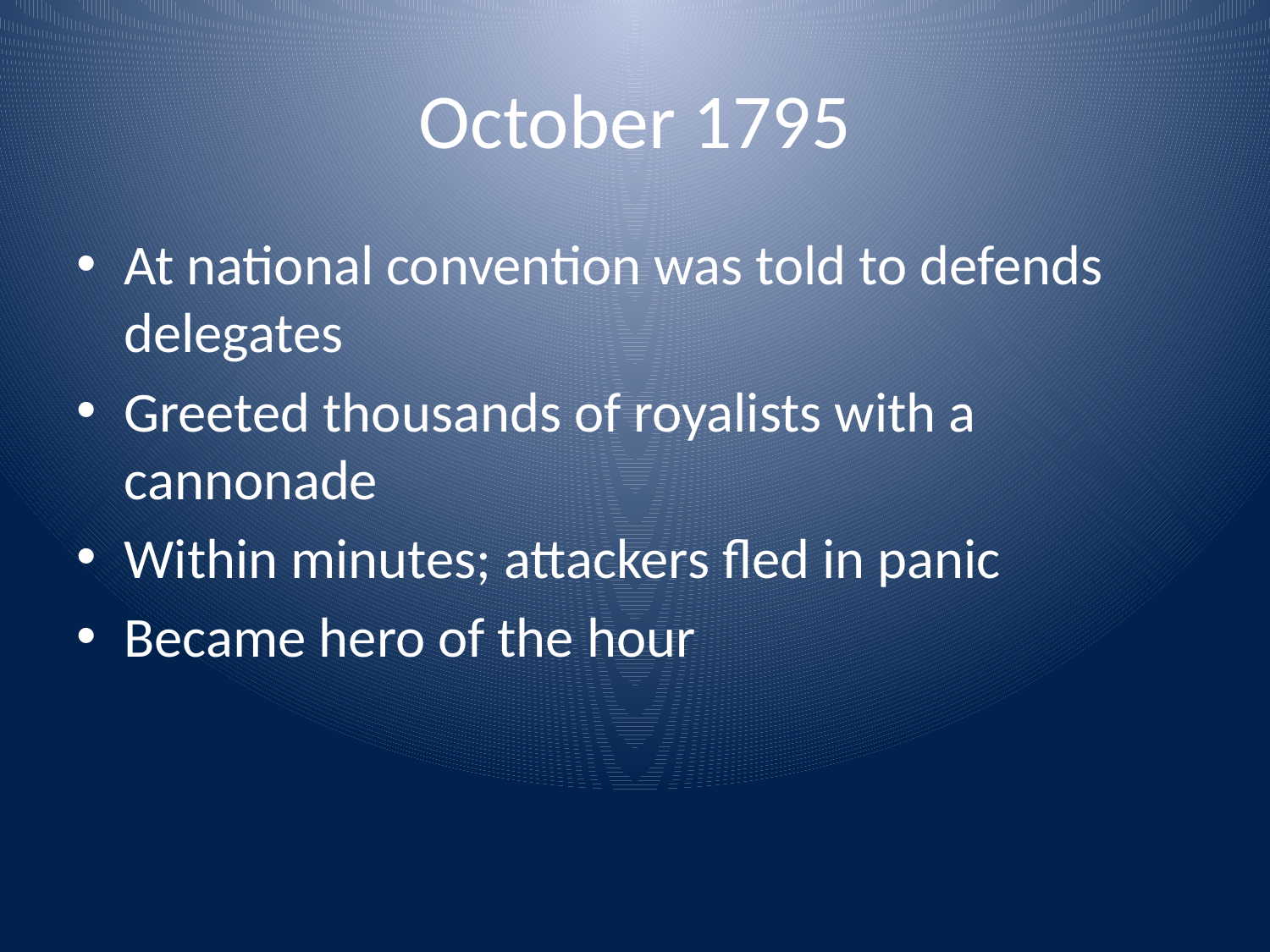

# October 1795
At national convention was told to defends delegates
Greeted thousands of royalists with a cannonade
Within minutes; attackers fled in panic
Became hero of the hour